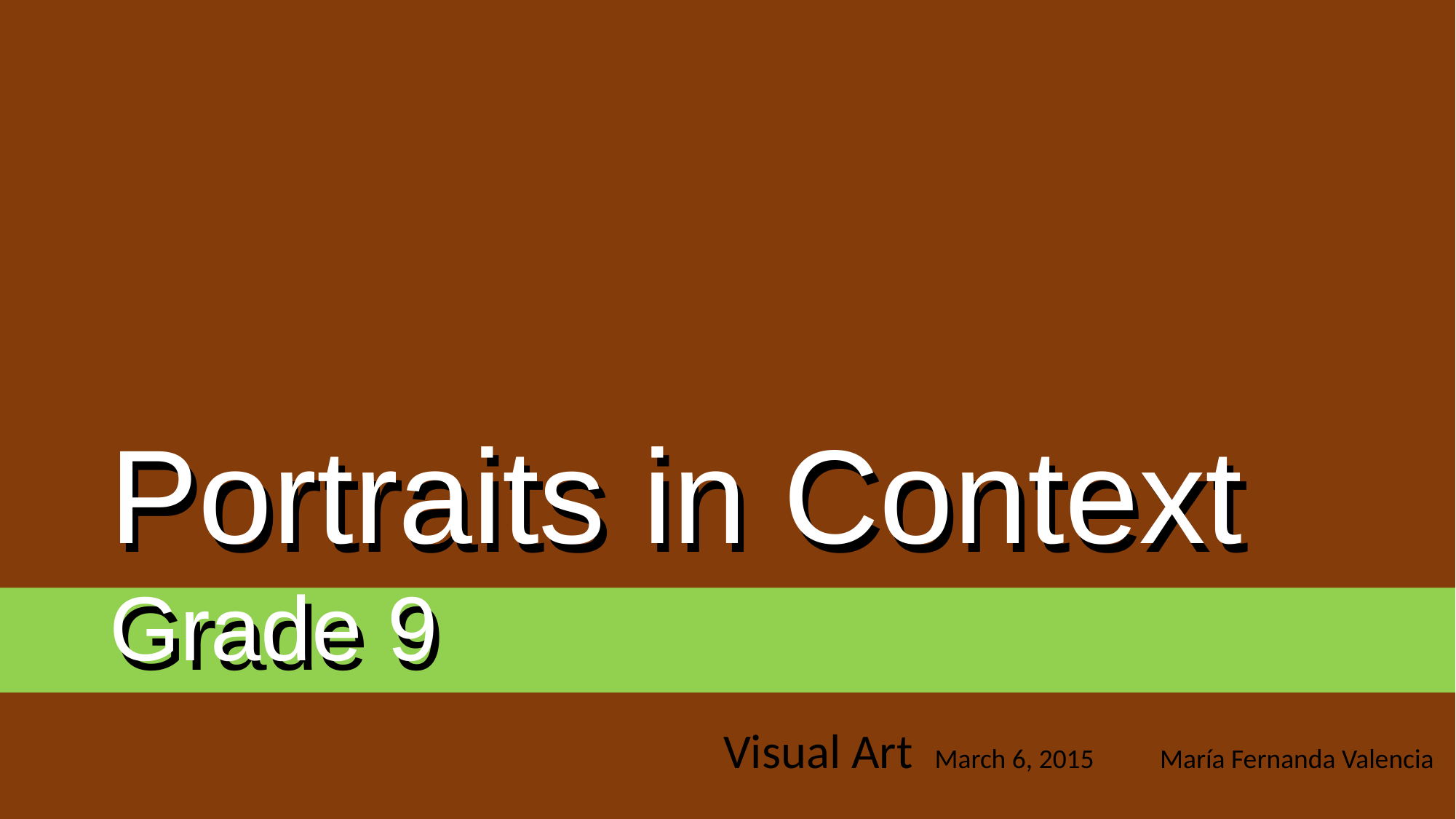

Portraits in Context
Grade 9

Portraits in Context
Grade 9

Visual Art  March 6, 2015	María Fernanda Valencia